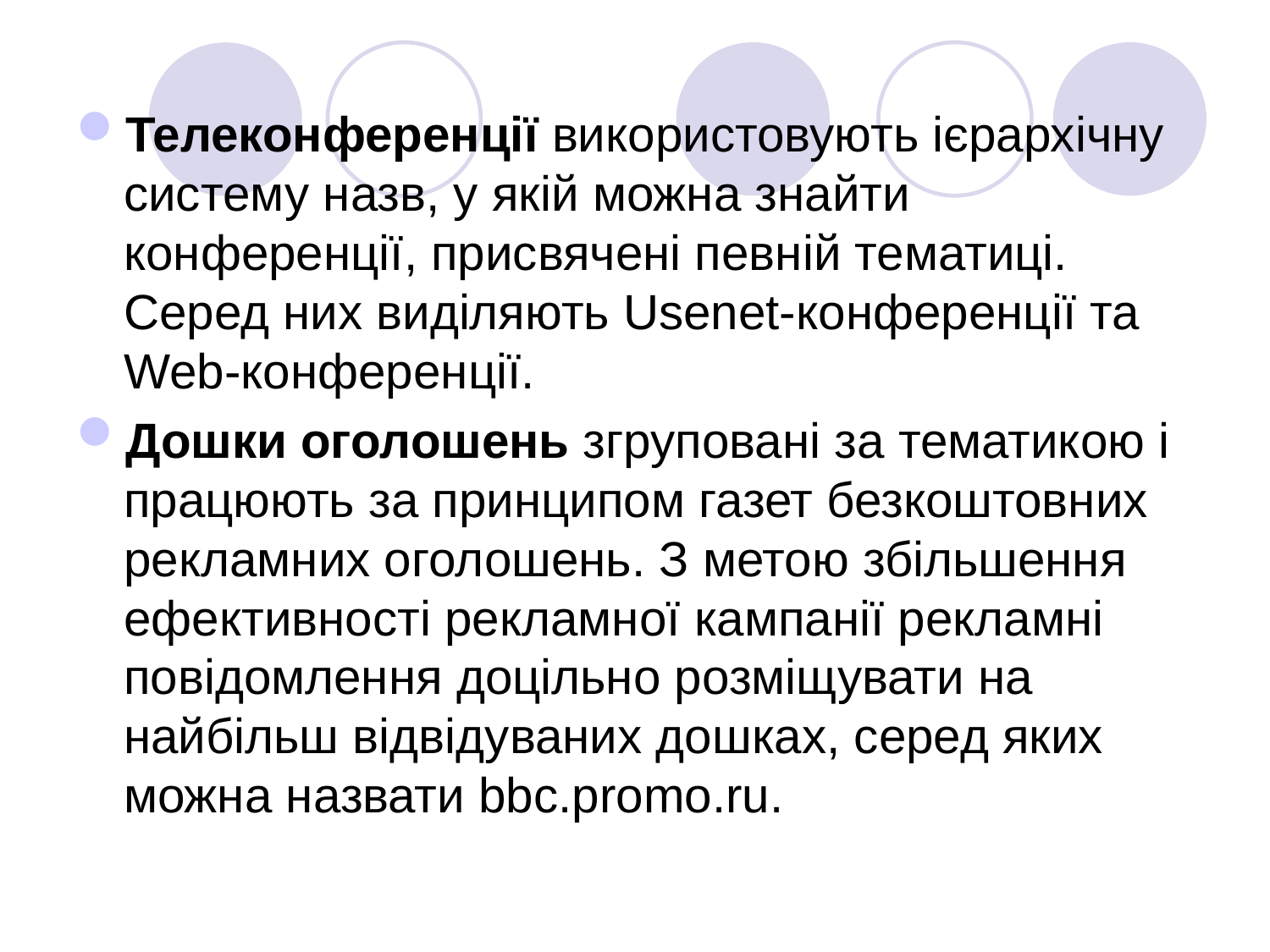

Телеконференції використовують ієрархічну систему назв, у якій можна знайти конференції, присвячені певній тематиці. Серед них виділяють Usenet-конференції та Web-конференції.
Дошки оголошень згруповані за тематикою і працюють за принципом газет безкоштовних рекламних оголошень. З метою збільшення ефективності рекламної кампанії рекламні повідомлення доцільно розміщувати на найбільш відвідуваних дошках, серед яких можна назвати bbc.promo.ru.